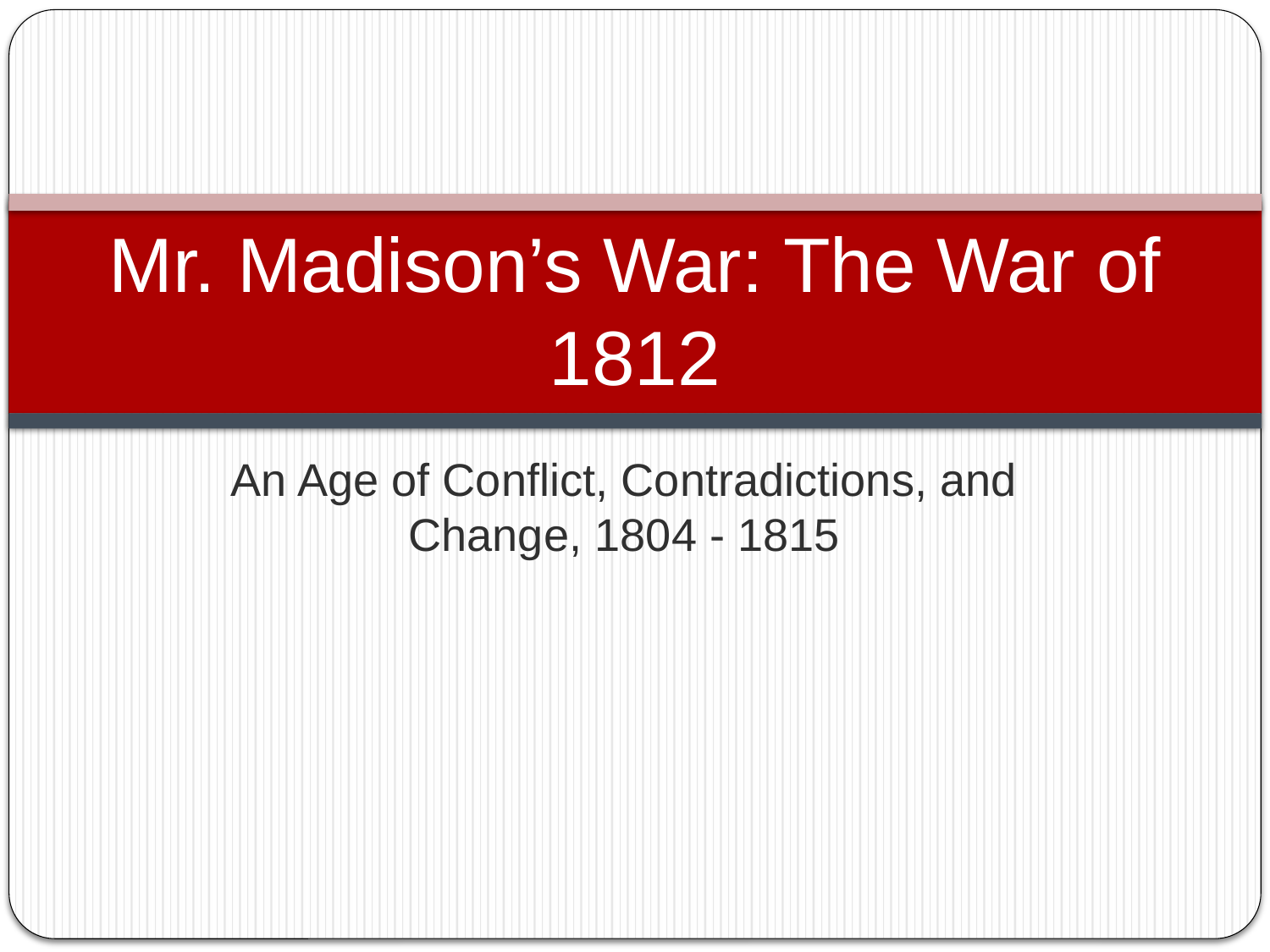

# Mr. Madison’s War: The War of 1812
An Age of Conflict, Contradictions, and Change, 1804 - 1815